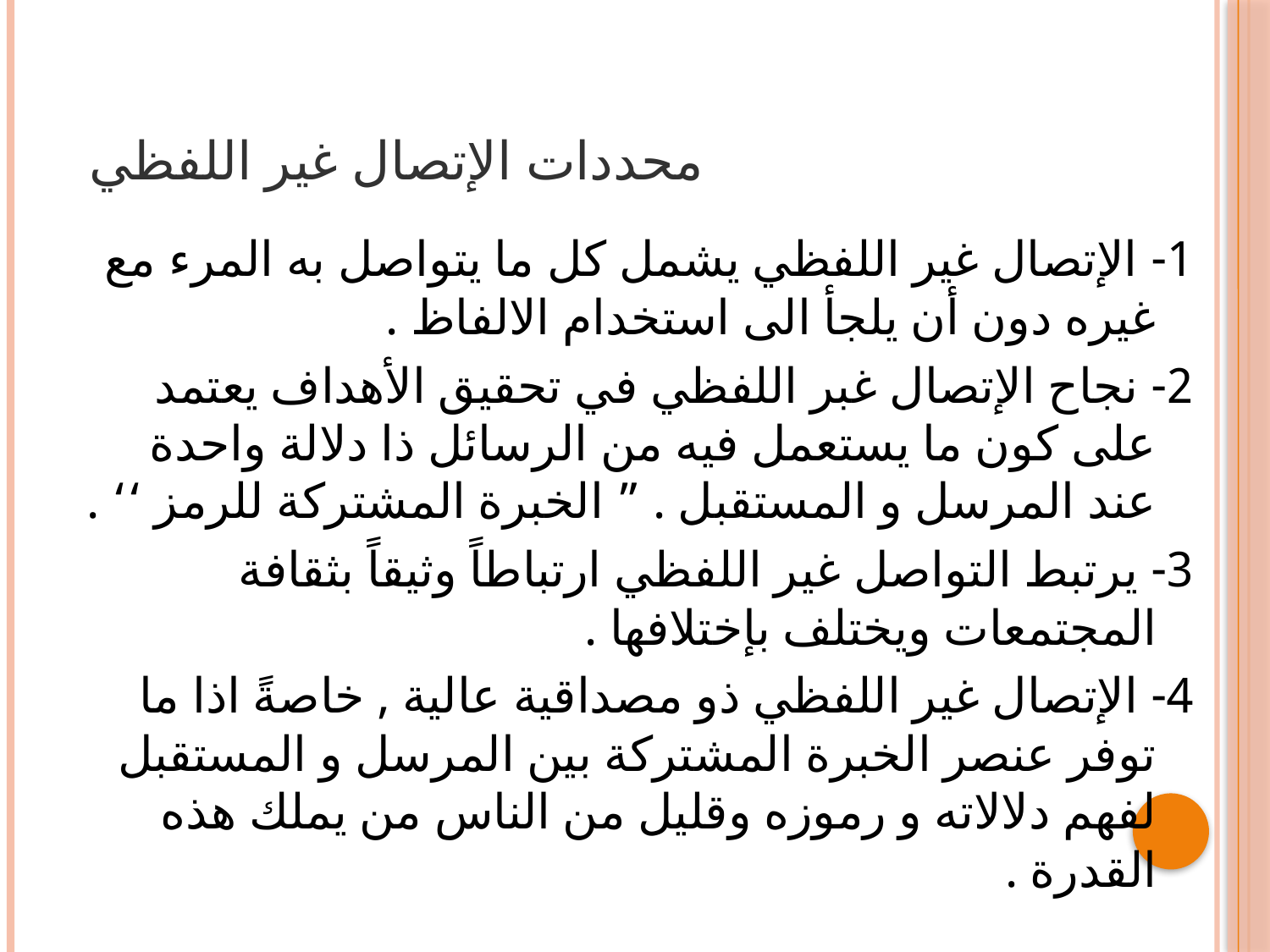

# محددات الإتصال غير اللفظي
1- الإتصال غير اللفظي يشمل كل ما يتواصل به المرء مع غيره دون أن يلجأ الى استخدام الالفاظ .
2- نجاح الإتصال غبر اللفظي في تحقيق الأهداف يعتمد على كون ما يستعمل فيه من الرسائل ذا دلالة واحدة عند المرسل و المستقبل . ” الخبرة المشتركة للرمز ‘‘ .
3- يرتبط التواصل غير اللفظي ارتباطاً وثيقاً بثقافة المجتمعات ويختلف بإختلافها .
4- الإتصال غير اللفظي ذو مصداقية عالية , خاصةً اذا ما توفر عنصر الخبرة المشتركة بين المرسل و المستقبل لفهم دلالاته و رموزه وقليل من الناس من يملك هذه القدرة .